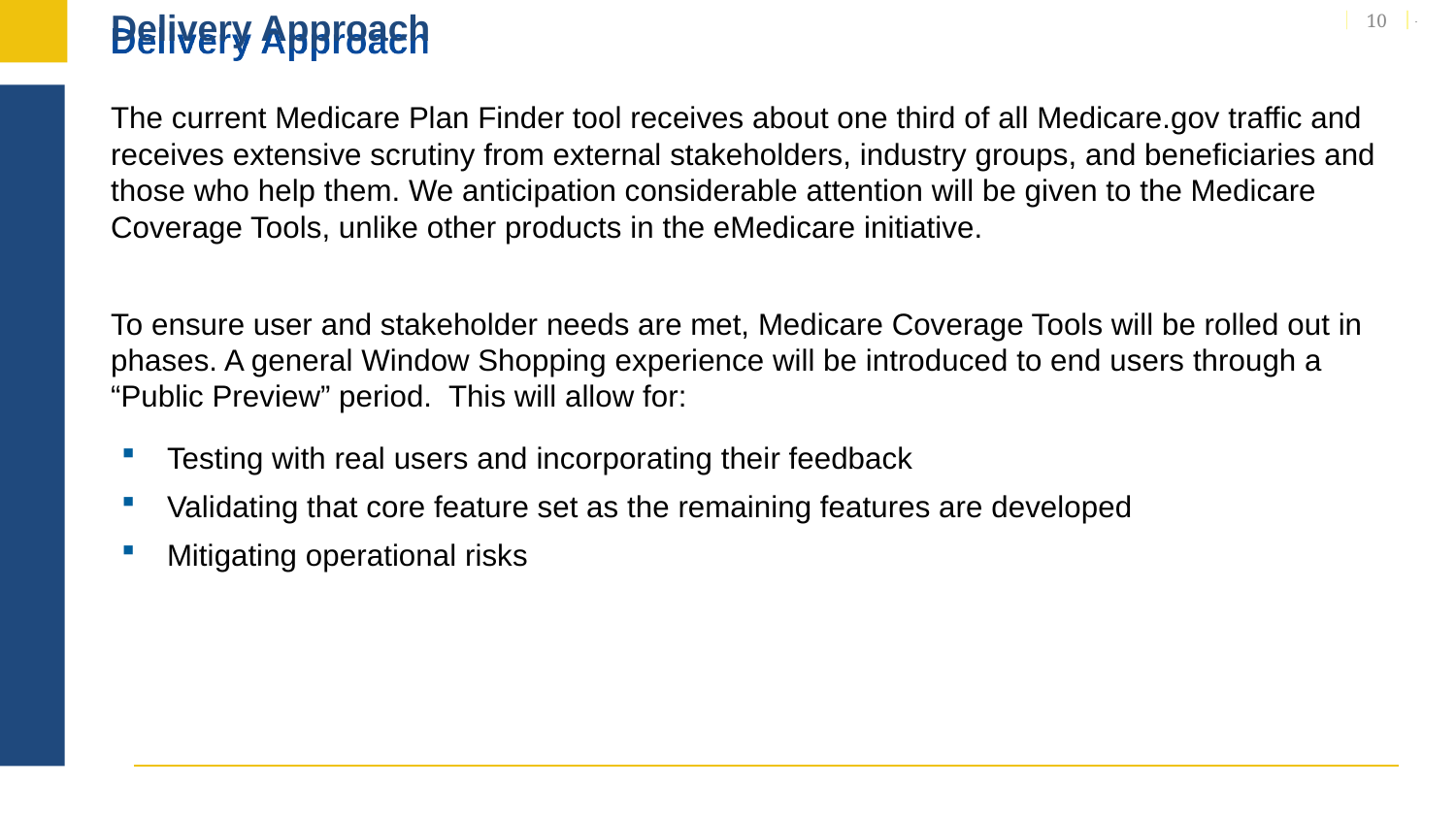

# Delivery Approach
10
The current Medicare Plan Finder tool receives about one third of all Medicare.gov traffic and receives extensive scrutiny from external stakeholders, industry groups, and beneficiaries and those who help them. We anticipation considerable attention will be given to the Medicare Coverage Tools, unlike other products in the eMedicare initiative.

To ensure user and stakeholder needs are met, Medicare Coverage Tools will be rolled out in phases. A general Window Shopping experience will be introduced to end users through a “Public Preview” period.  This will allow for:
Testing with real users and incorporating their feedback
Validating that core feature set as the remaining features are developed
Mitigating operational risks